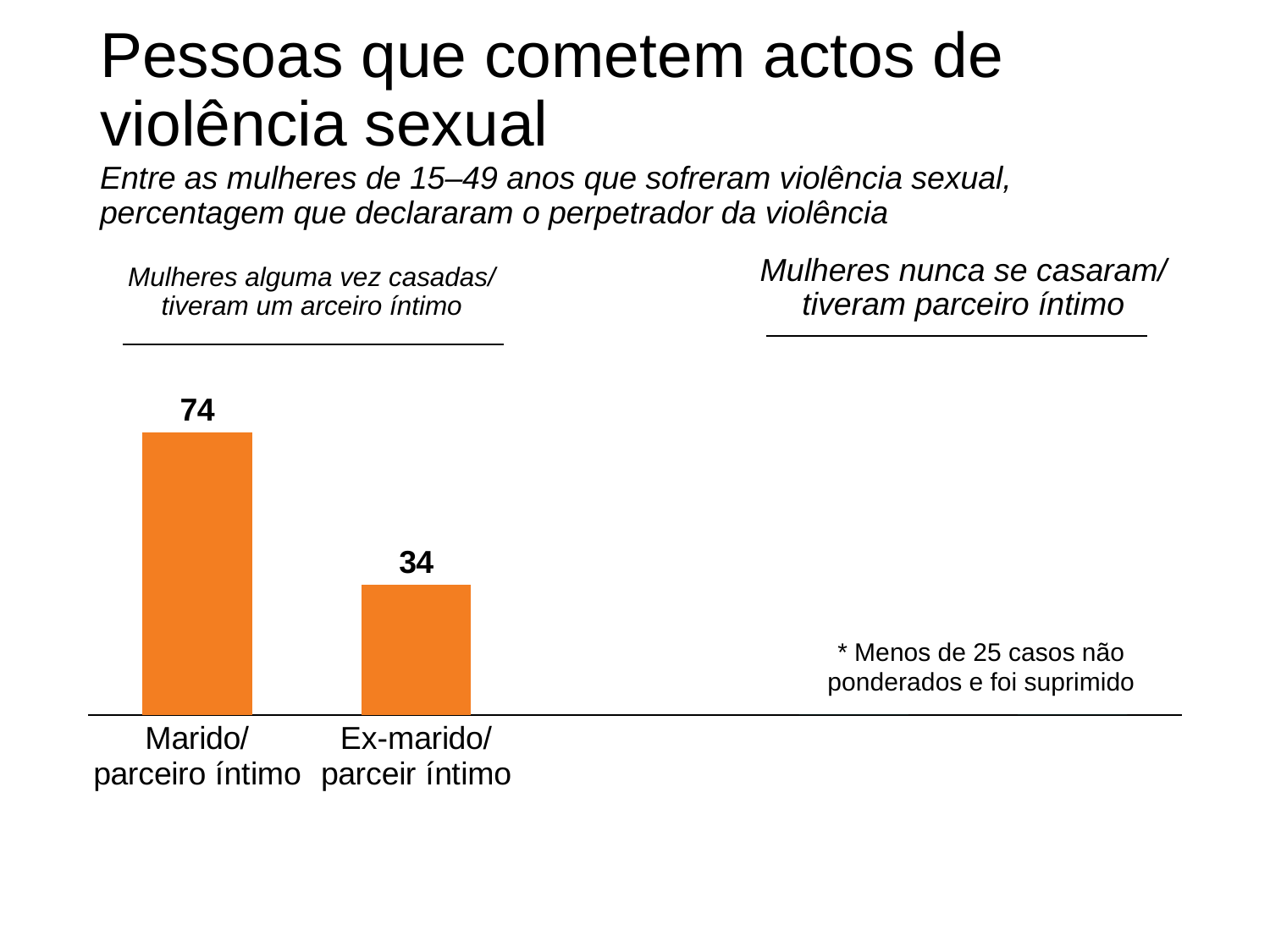

# Pessoas que cometem actos de violência sexual
Entre as mulheres de 15–49 anos que sofreram violência sexual, percentagem que declararam o perpetrador da violência
Mulheres nunca se casaram/ tiveram parceiro íntimo
Mulheres alguma vez casadas/ tiveram um arceiro íntimo

### Chart

| Category | Marido/ parceiro íntimo |
|---|---|
| Marido/ parceiro íntimo | 74.0 |
| Ex-marido/ parceir íntimo | 34.0 |
* Menos de 25 casos não ponderados e foi suprimido